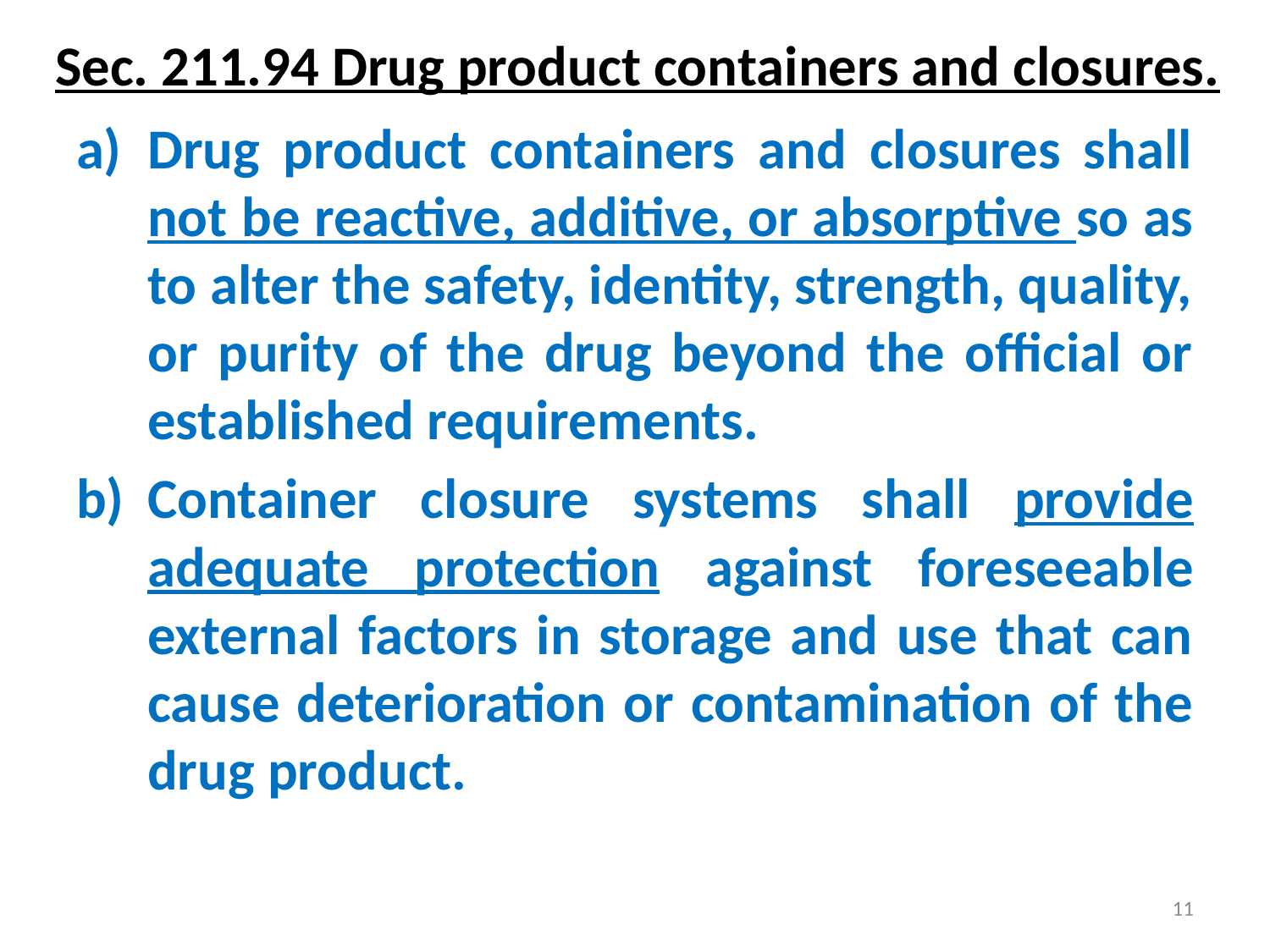

# Sec. 211.94 Drug product containers and closures.
Drug product containers and closures shall not be reactive, additive, or absorptive so as to alter the safety, identity, strength, quality, or purity of the drug beyond the official or established requirements.
Container closure systems shall provide adequate protection against foreseeable external factors in storage and use that can cause deterioration or contamination of the drug product.

11